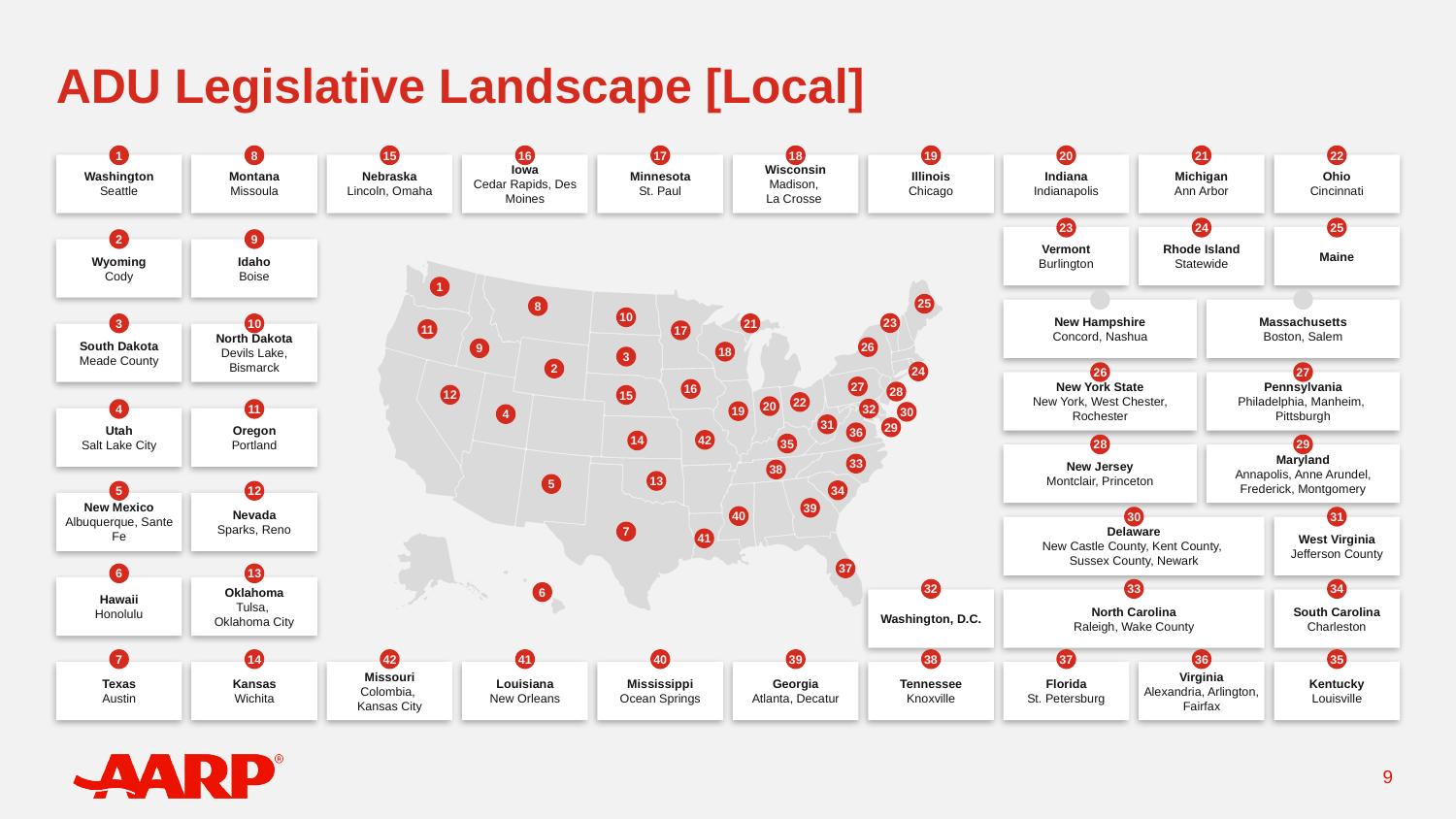

# ADU Legislative Landscape [Local]

1
8
15
16
17
18
19
20
21
22
Washington
Seattle
Montana
Missoula
Nebraska
Lincoln, Omaha
Iowa
Cedar Rapids, Des Moines
Minnesota
St. Paul
Wisconsin
Madison,
La Crosse
Illinois
Chicago
Indiana
Indianapolis
Michigan
Ann Arbor
Ohio
Cincinnati
23
24
25
Vermont
Burlington
Rhode Island
Statewide
Maine
2
9
Wyoming
Cody
Idaho
Boise

1

25
8
New Hampshire
Concord, Nashua
Massachusetts
Boston, Salem
10
23
21
3
10
11
17
South Dakota
Meade County
North Dakota
Devils Lake, Bismarck
26
9
18
3
2
24
26
27
New York State
New York, West Chester, Rochester
Pennsylvania
Philadelphia, Manheim,
Pittsburgh
27
16
28
12
15
22
20
32
4
11
19
30
4
Utah
Salt Lake City
Oregon
Portland
31
29
36
42
14
35
28
29
New Jersey
Montclair, Princeton
Maryland
Annapolis, Anne Arundel, Frederick, Montgomery
33
38
13
5
34
5
12
New Mexico
Albuquerque, Sante Fe
Nevada
Sparks, Reno
39
40
30
31
Delaware
New Castle County, Kent County,
Sussex County, Newark
West Virginia
Jefferson County
7
41
37
6
13
Hawaii
Honolulu
Oklahoma
Tulsa,
Oklahoma City
32
33
34
6
Washington, D.C.
North Carolina
Raleigh, Wake County
South Carolina
Charleston
7
14
42
41
40
39
38
37
36
35
Texas
Austin
Kansas
Wichita
Missouri
Colombia,
Kansas City
Louisiana
New Orleans
Mississippi
Ocean Springs
Georgia
Atlanta, Decatur
Tennessee
Knoxville
Florida
St. Petersburg
Virginia
Alexandria, Arlington, Fairfax
Kentucky
Louisville